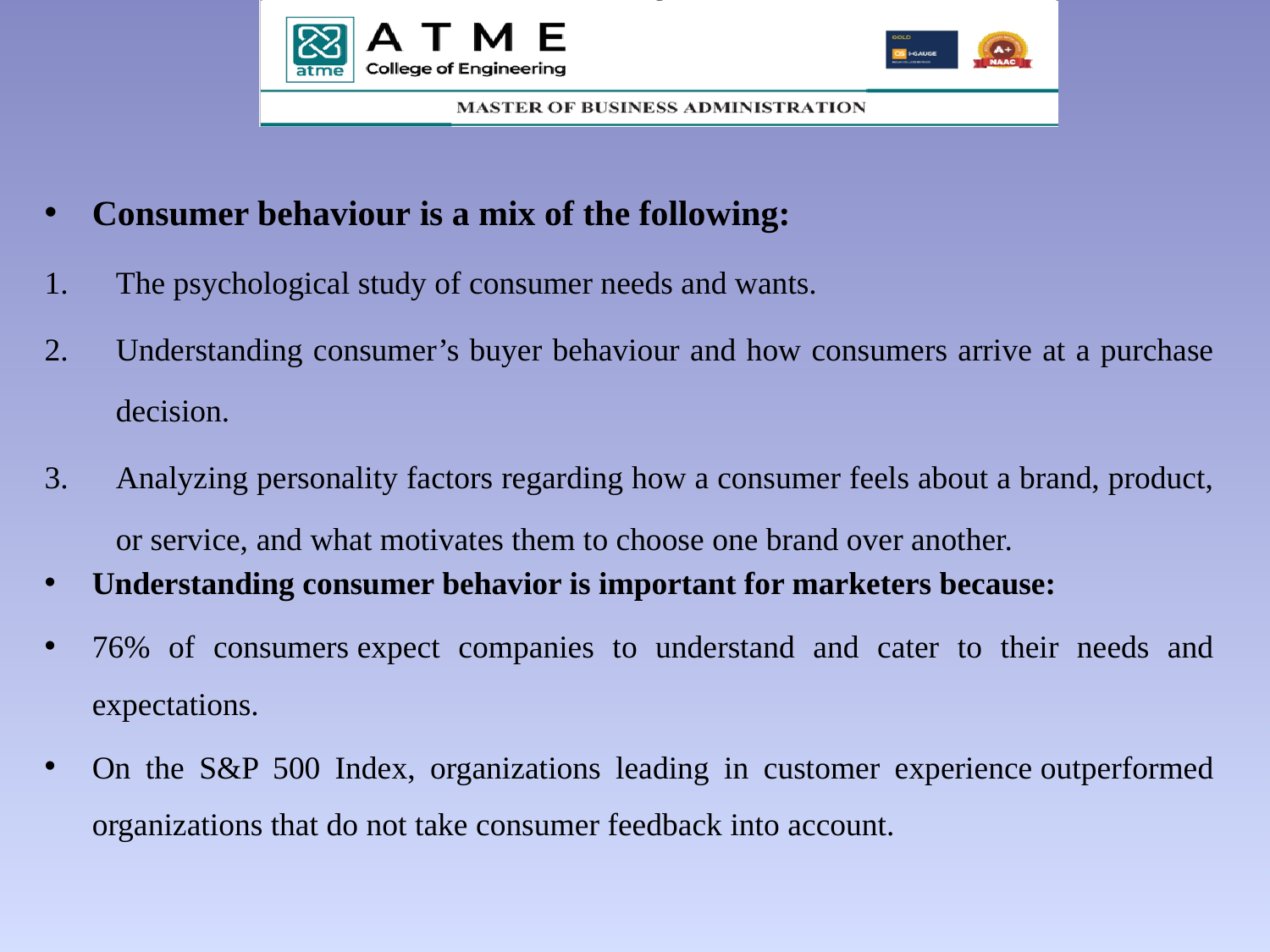

#
Consumer behaviour is a mix of the following:
The psychological study of consumer needs and wants.
Understanding consumer’s buyer behaviour and how consumers arrive at a purchase decision.
Analyzing personality factors regarding how a consumer feels about a brand, product, or service, and what motivates them to choose one brand over another.
Understanding consumer behavior is important for marketers because:
76% of consumers expect companies to understand and cater to their needs and expectations.
On the S&P 500 Index, organizations leading in customer experience outperformed organizations that do not take consumer feedback into account.